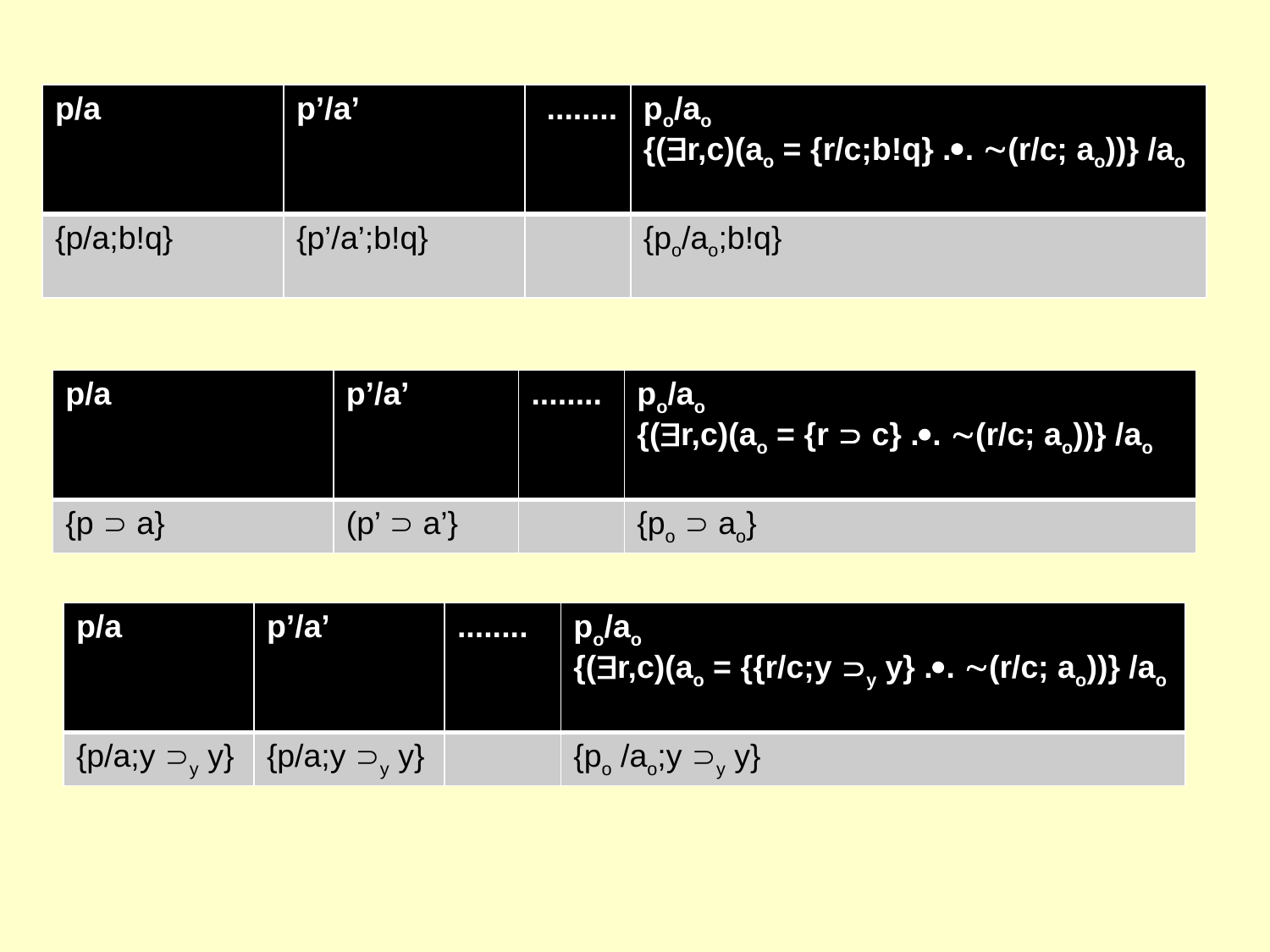

| p/a | p’/a’ | ........ | po/ao {(∃r,c)(ao = {r/c;b!q} .•. ∼(r/c; ao))} /ao |
| --- | --- | --- | --- |
| {p/a;b!q} | {p’/a’;b!q} |  | {po/ao;b!q} |
| p/a | p’/a’ | ........ | po/ao {(∃r,c)(ao = {r ⊃ c} .•. ∼(r/c; ao))} /ao |
| --- | --- | --- | --- |
| {p ⊃ a} | (p’ ⊃ a’} |  | {po ⊃ ao} |
| p/a | p’/a’ | ........ | po/ao {(∃r,c)(ao = {{r/c;y ⊃y y} .•. ∼(r/c; ao))} /ao |
| --- | --- | --- | --- |
| {p/a;y ⊃y y} | {p/a;y ⊃y y} |  | {po /ao;y ⊃y y} |